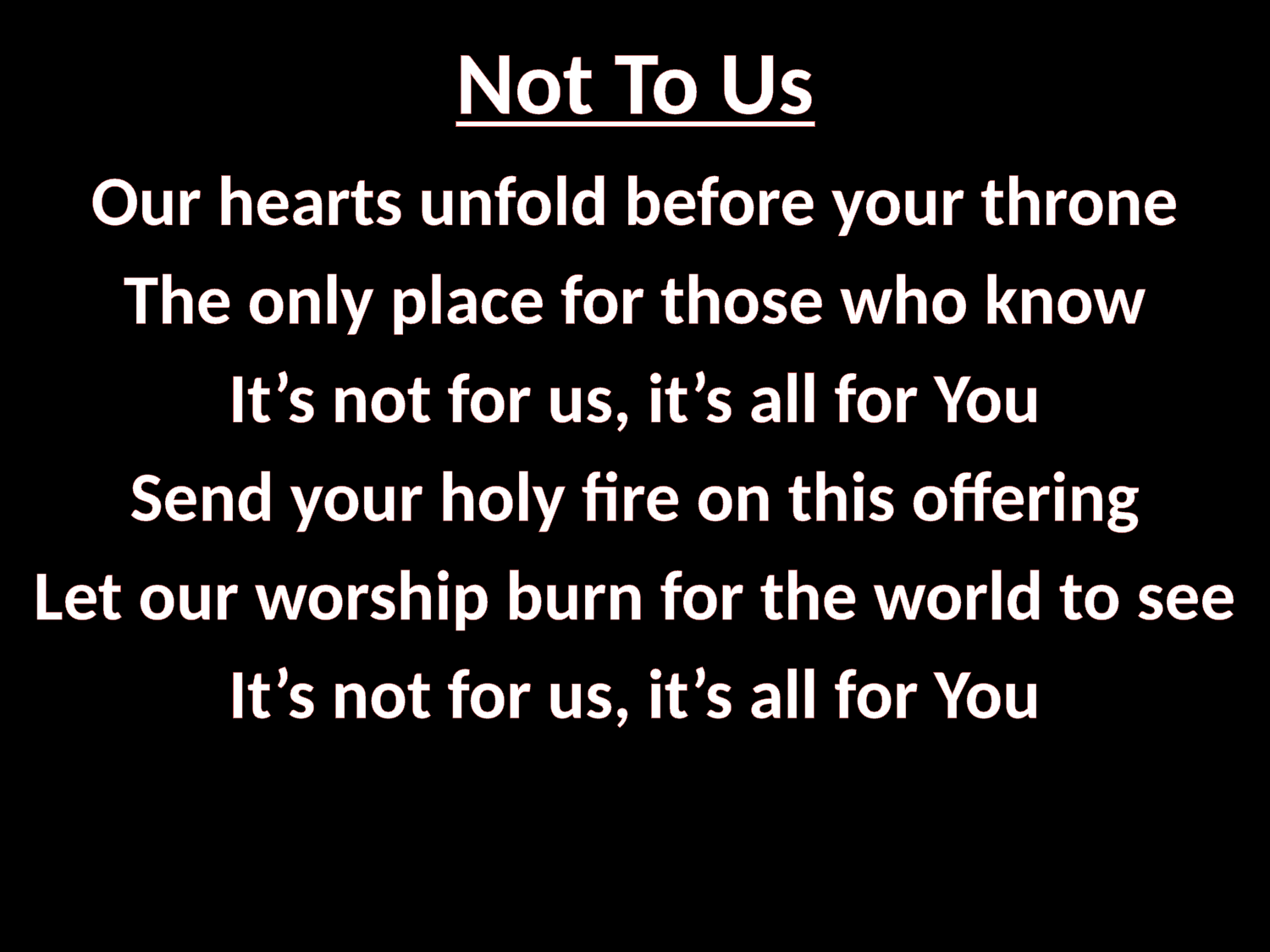

# Not To Us
Our hearts unfold before your throne
The only place for those who know
It’s not for us, it’s all for You
Send your holy fire on this offering
Let our worship burn for the world to see
It’s not for us, it’s all for You